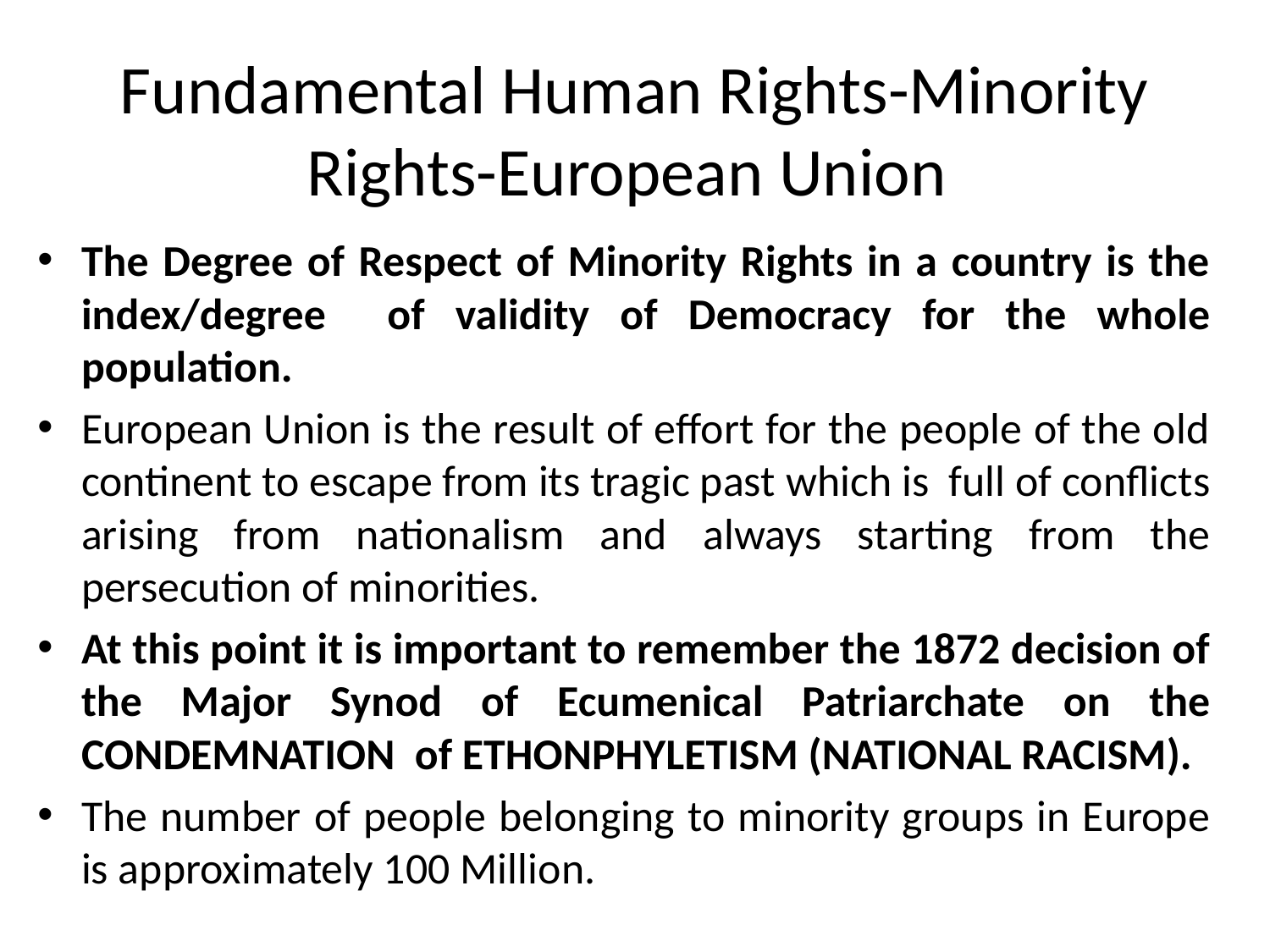

# Fundamental Human Rights-Minority Rights-European Union
The Degree of Respect of Minority Rights in a country is the index/degree  of validity of Democracy for the whole population.
European Union is the result of effort for the people of the old continent to escape from its tragic past which is  full of conflicts arising from nationalism and always starting from the persecution of minorities.
At this point it is important to remember the 1872 decision of the Major Synod of Ecumenical Patriarchate on the CONDEMNATION  of ETHONPHYLETISM (NATIONAL RACISM).
The number of people belonging to minority groups in Europe is approximately 100 Million.